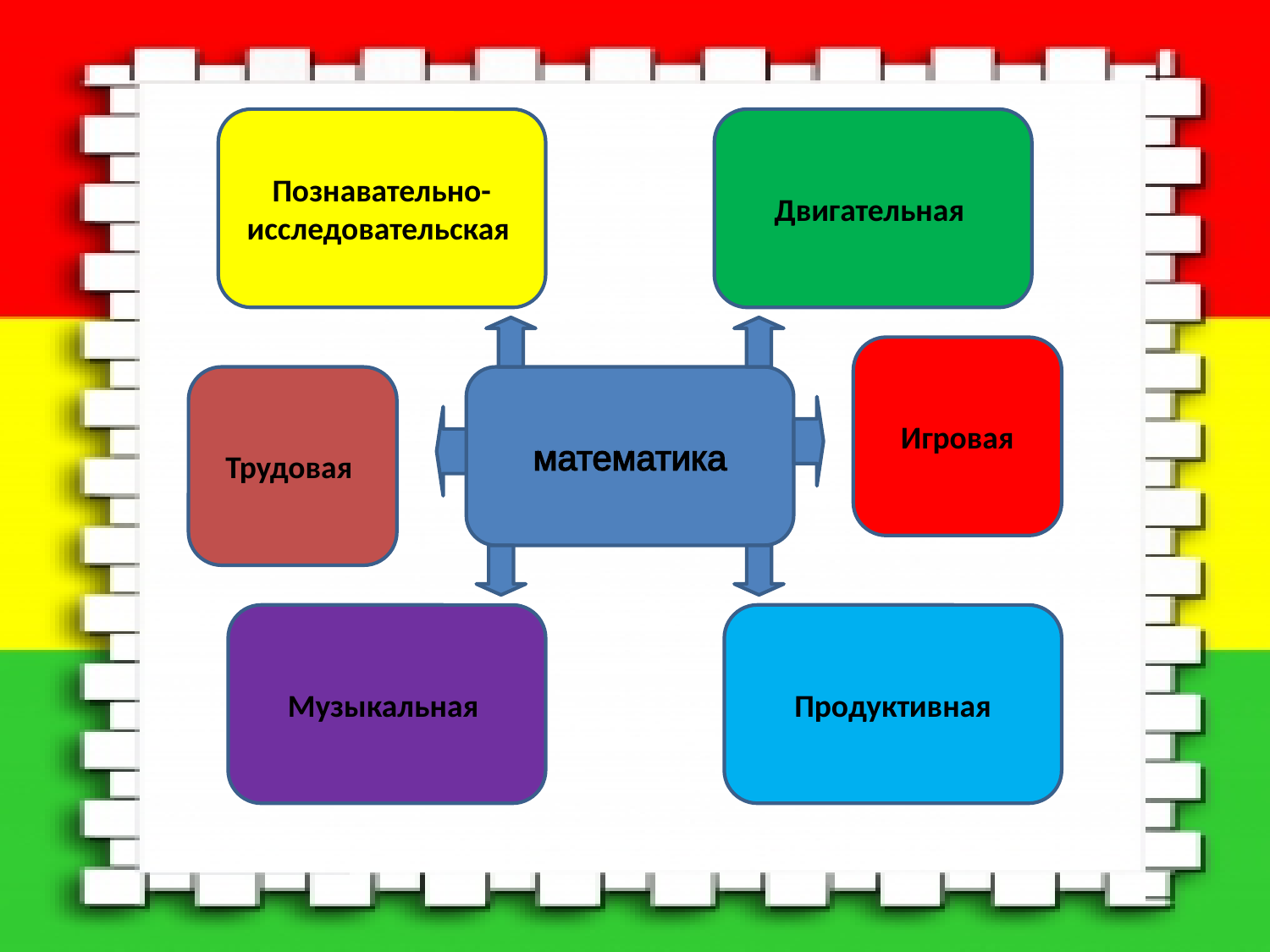

Познавательно-исследовательская
Двигательная

Игровая
Трудовая
математика

Музыкальная
Продуктивная